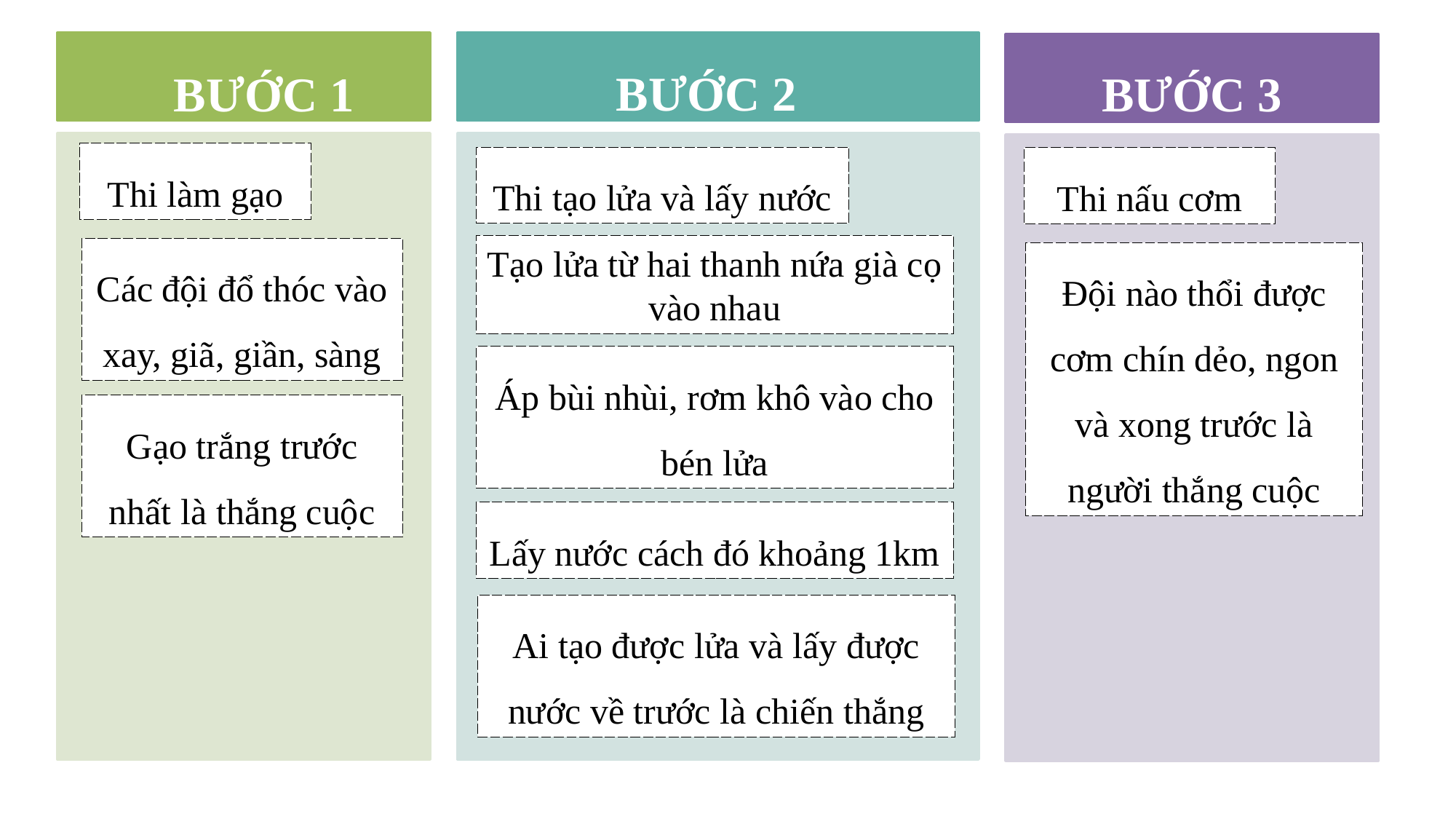

BƯỚC 2
BƯỚC 1
BƯỚC 3

Thi làm gạo
Thi tạo lửa và lấy nước
Thi nấu cơm
Tạo lửa từ hai thanh nứa già cọ vào nhau
Các đội đổ thóc vào xay, giã, giần, sàng
Đội nào thổi được cơm chín dẻo, ngon và xong trước là người thắng cuộc
Áp bùi nhùi, rơm khô vào cho bén lửa
Gạo trắng trước nhất là thắng cuộc
Lấy nước cách đó khoảng 1km
Ai tạo được lửa và lấy được nước về trước là chiến thắng